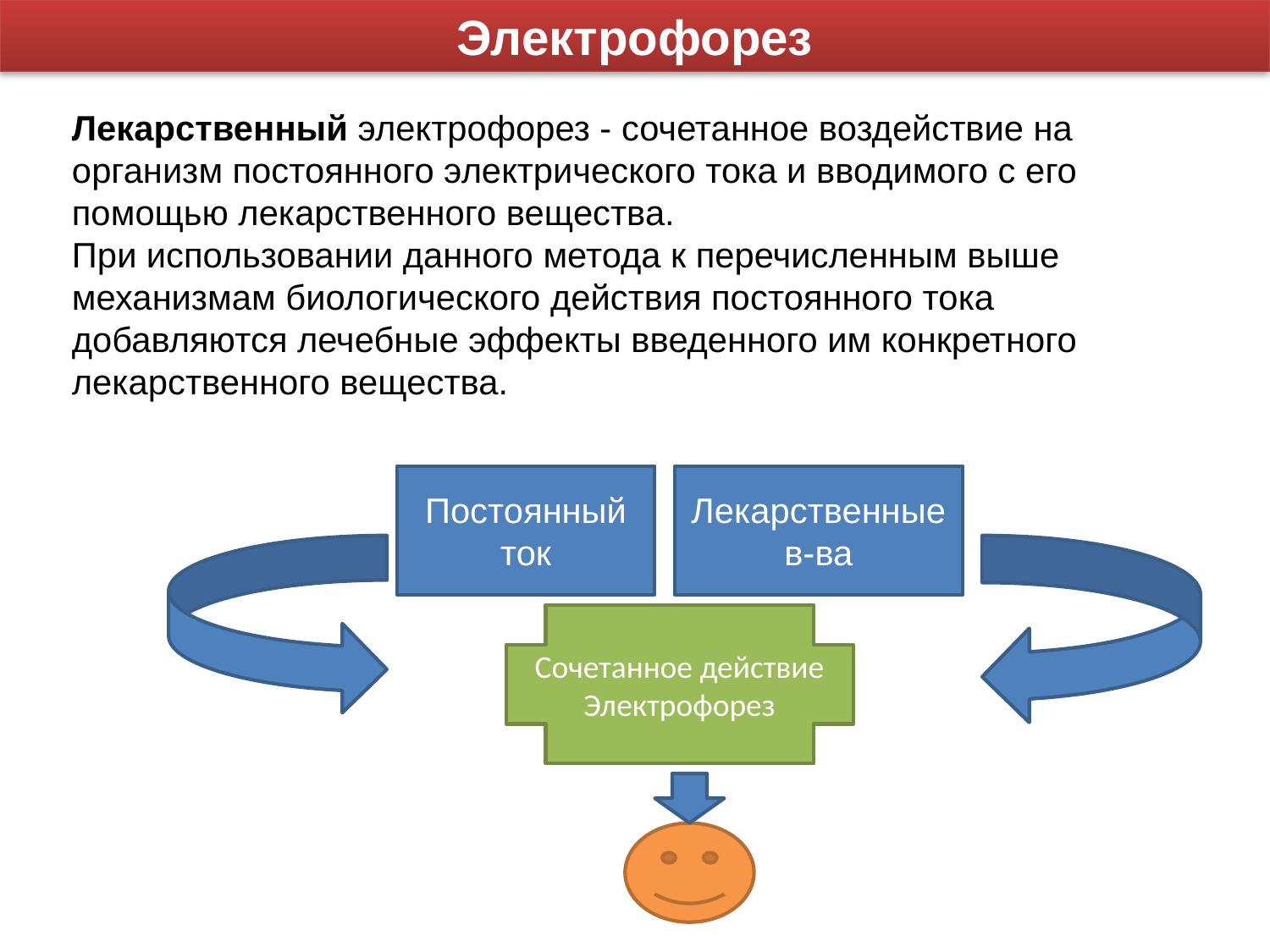

Электрофорез
Лекарственный электрофорез - сочетанное воздействие на организм постоянного электрического тока и вводимого с его помощью лекарственного вещества.
При использовании данного метода к перечисленным выше механизмам биологического действия постоянного тока добавляются лечебные эффекты введенного им конкретного лекарственного вещества.
Постоянный ток
Лекарственные в-ва

Сочетанное действие
Электрофорез